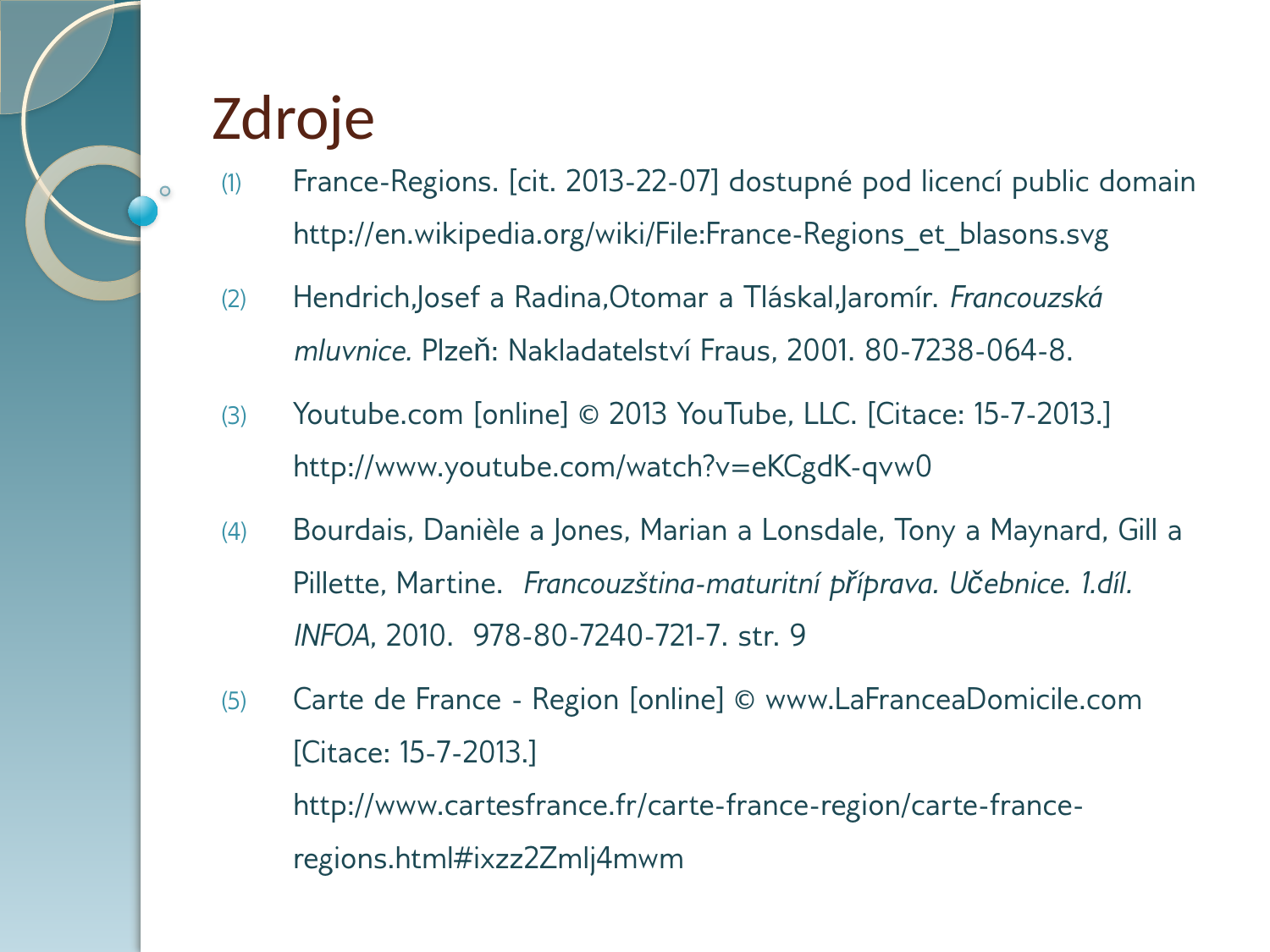

# Zdroje
France-Regions. [cit. 2013-22-07] dostupné pod licencí public domain http://en.wikipedia.org/wiki/File:France-Regions_et_blasons.svg
Hendrich,Josef a Radina,Otomar a Tláskal,Jaromír. Francouzská mluvnice. Plzeň: Nakladatelství Fraus, 2001. 80-7238-064-8.
Youtube.com [online] © 2013 YouTube, LLC. [Citace: 15-7-2013.] http://www.youtube.com/watch?v=eKCgdK-qvw0
Bourdais, Danièle a Jones, Marian a Lonsdale, Tony a Maynard, Gill a Pillette, Martine.  Francouzština-maturitní příprava. Učebnice. 1.díl.  INFOA, 2010.  978-80-7240-721-7. str. 9
Carte de France - Region [online] © www.LaFranceaDomicile.com [Citace: 15-7-2013.] http://www.cartesfrance.fr/carte-france-region/carte-france-regions.html#ixzz2ZmIj4mwm